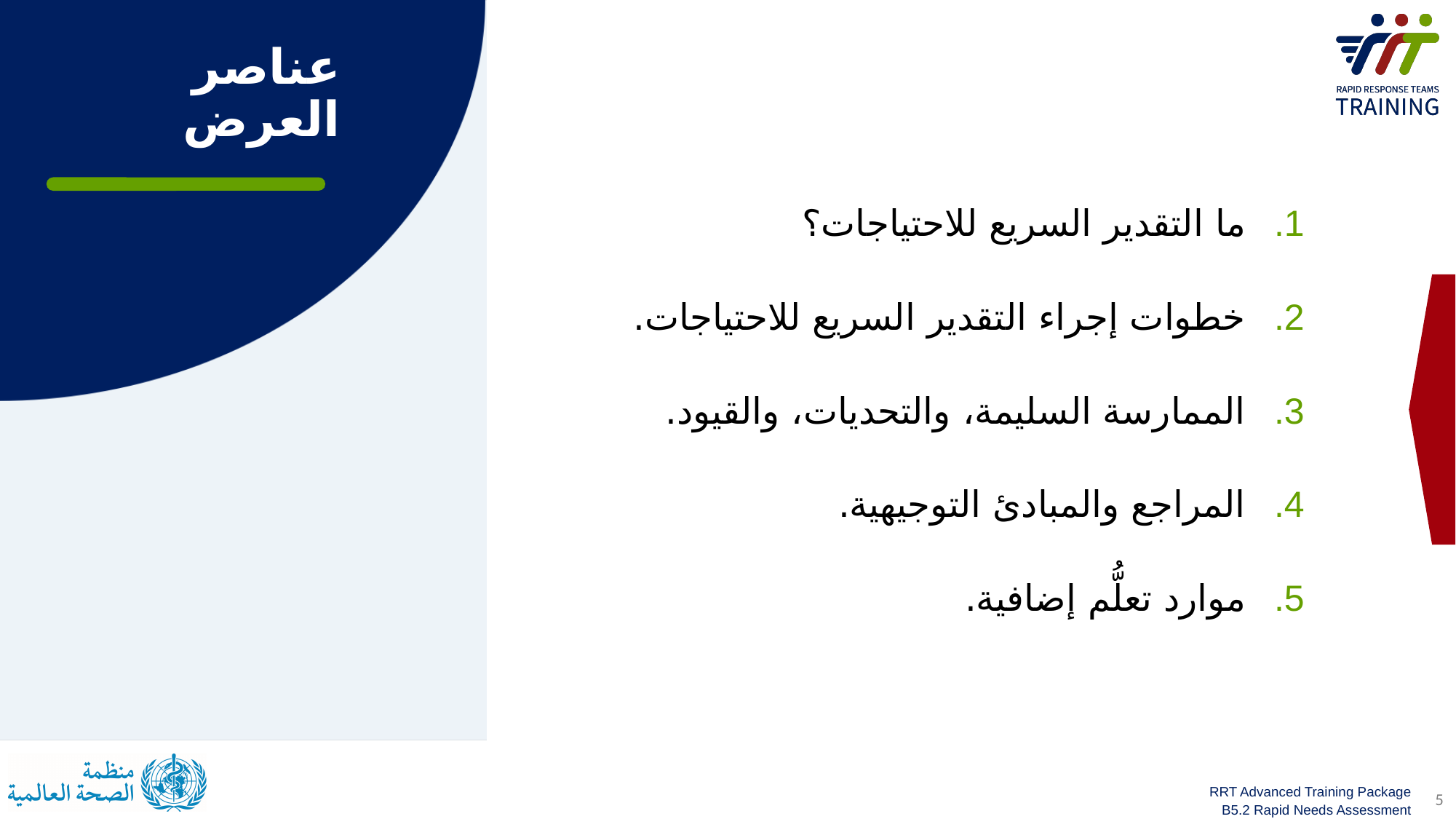

# عناصر العرض
ما التقدير السريع للاحتياجات؟

خطوات إجراء التقدير السريع للاحتياجات.

الممارسة السليمة، والتحديات، والقيود.

المراجع والمبادئ التوجيهية.

موارد تعلُّم إضافية.